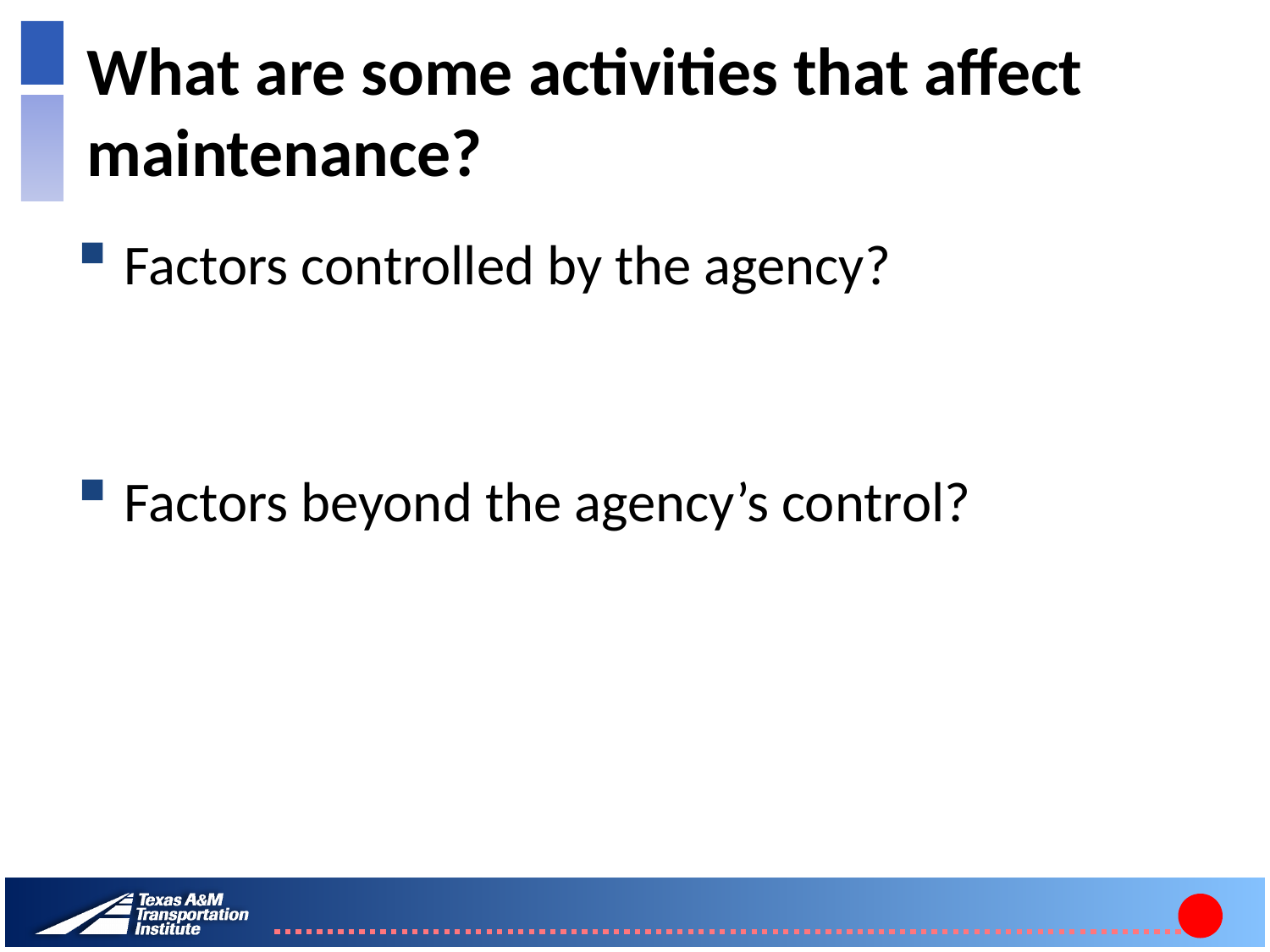

# What are some activities that affect maintenance?
Factors controlled by the agency?

Factors beyond the agency’s control?